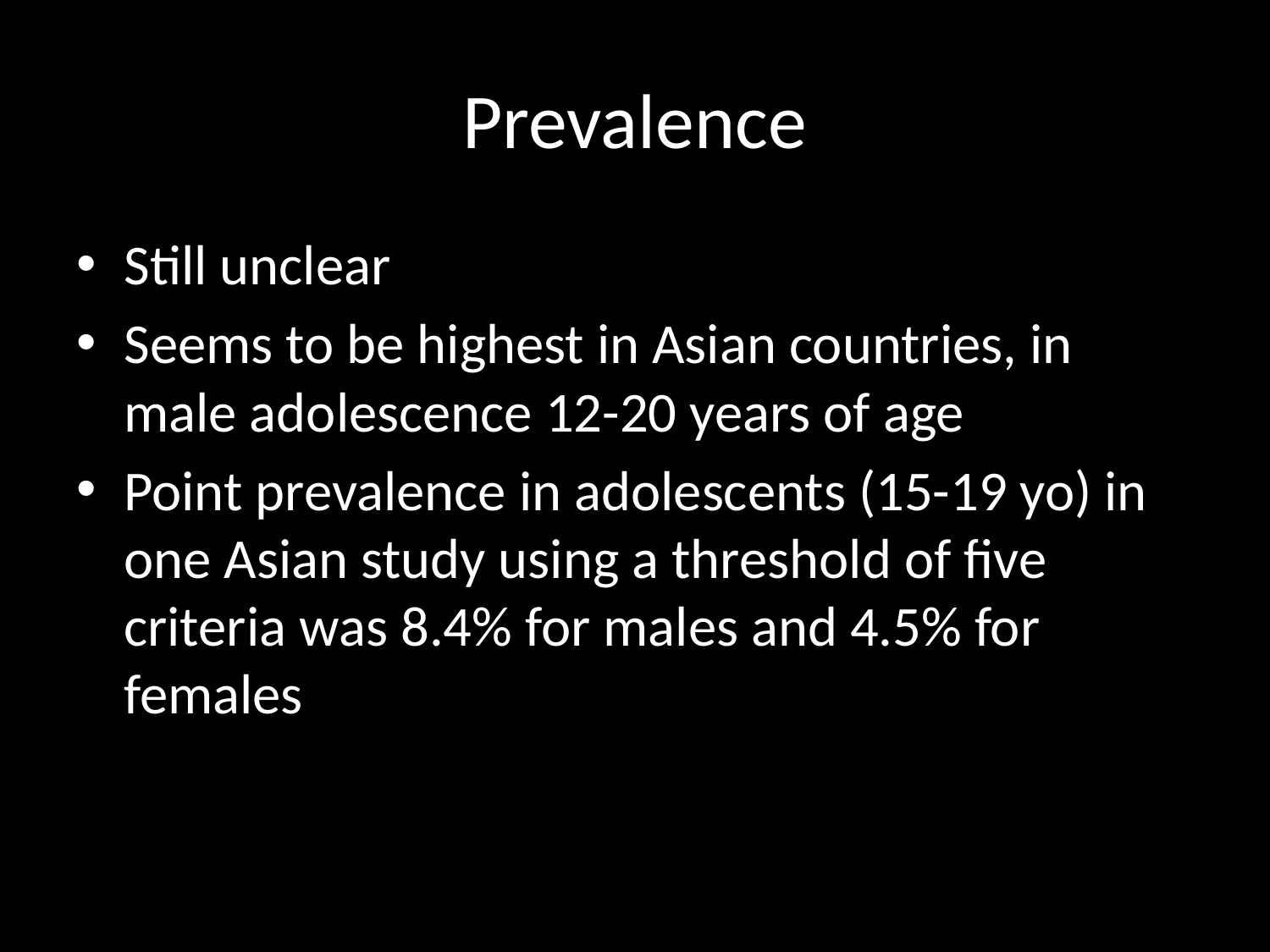

# Prevalence
Still unclear
Seems to be highest in Asian countries, in male adolescence 12-20 years of age
Point prevalence in adolescents (15-19 yo) in one Asian study using a threshold of five criteria was 8.4% for males and 4.5% for females